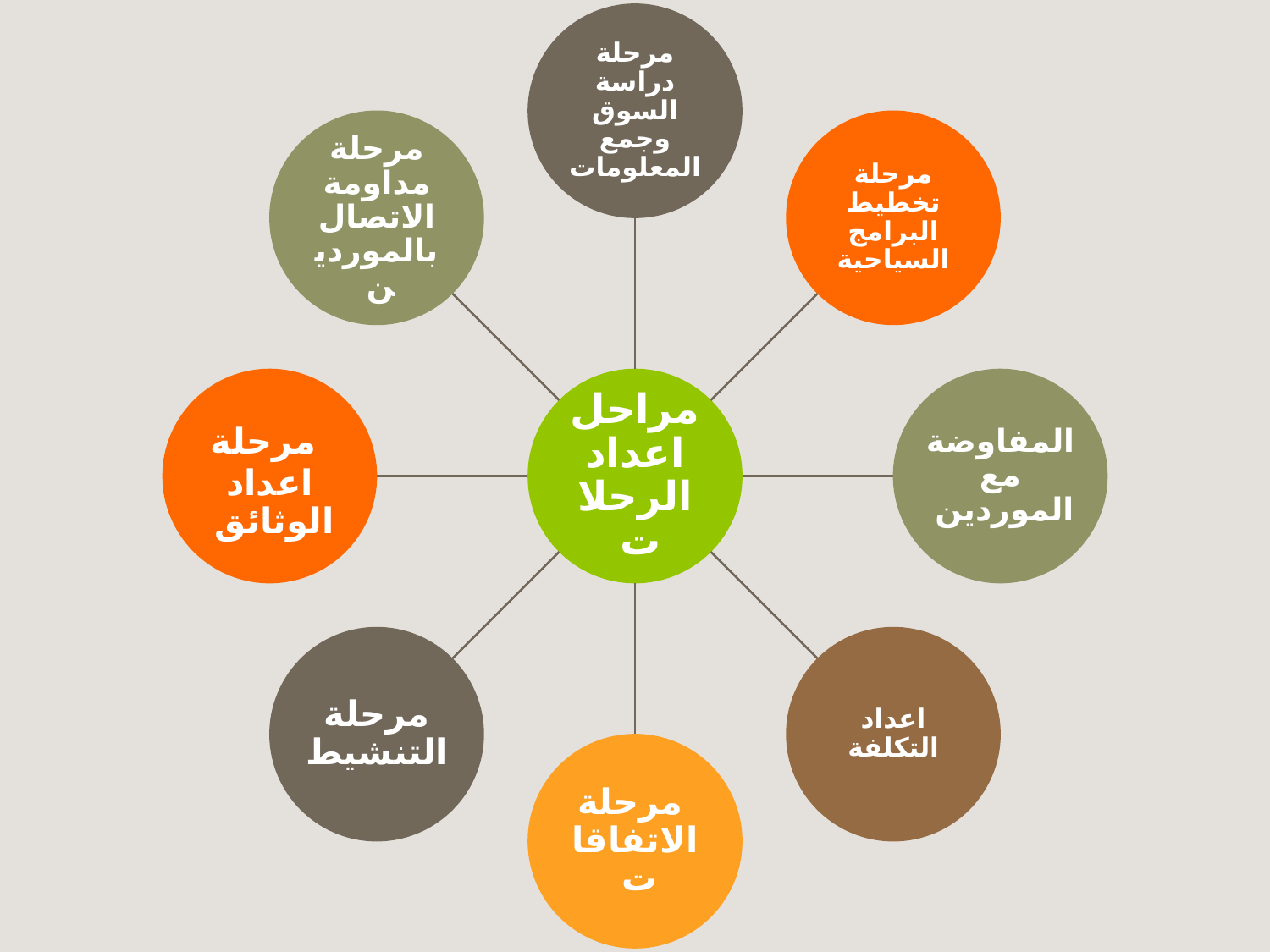

مراحل اعداد الرحلات

مرحلة دراسة السوق وجمع المعلومات

مرحلة تخطيط البرامج السياحية

المفاوضة مع الموردين

اعداد التكلفة

 مرحلة الاتفاقات

مرحلة التنشيط

 مرحلة اعداد الوثائق

مرحلة مداومة الاتصال بالموردين